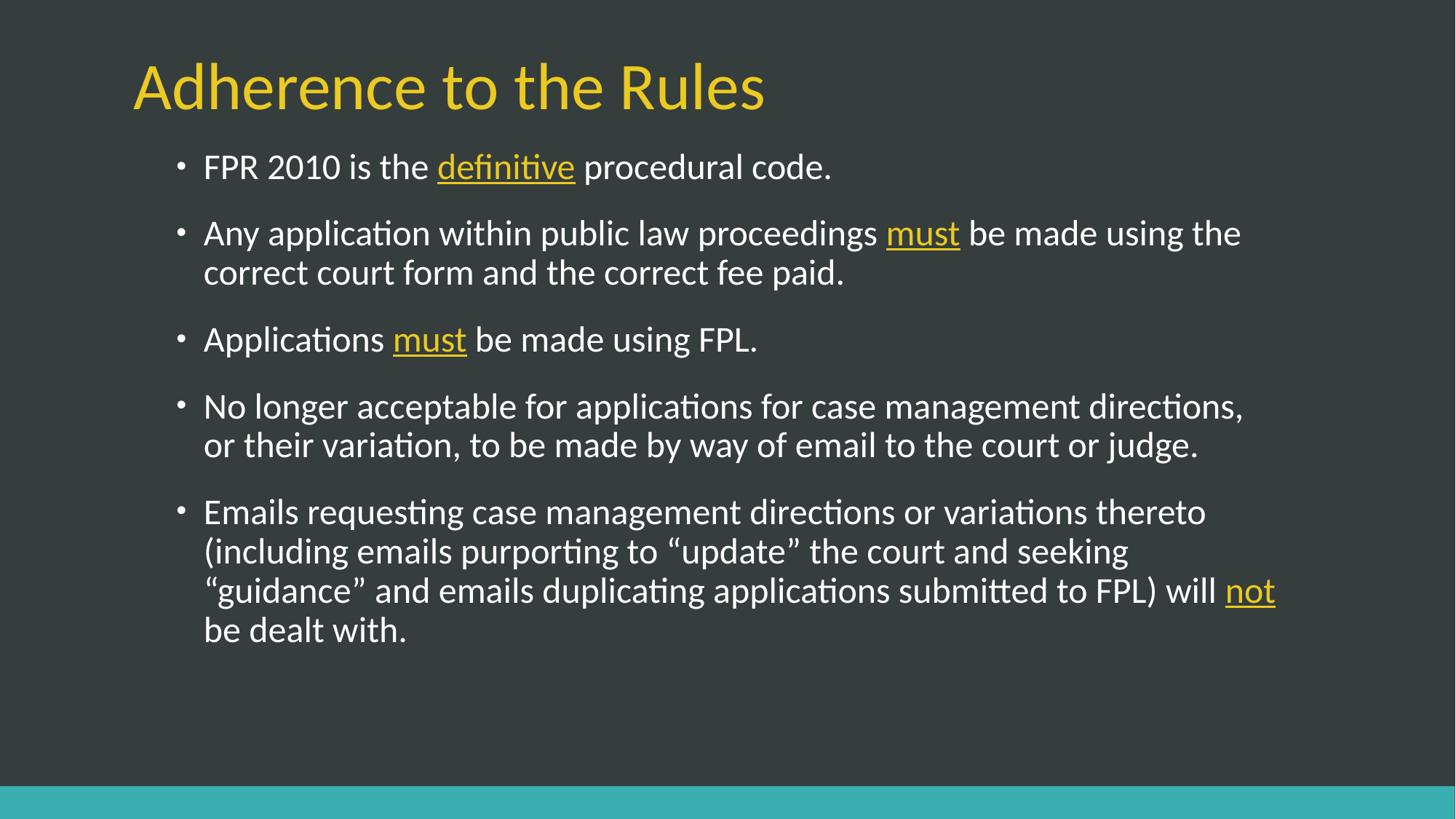

# Adherence to the Rules
FPR 2010 is the definitive procedural code.
Any application within public law proceedings must be made using the correct court form and the correct fee paid.
Applications must be made using FPL.
No longer acceptable for applications for case management directions, or their variation, to be made by way of email to the court or judge.
Emails requesting case management directions or variations thereto (including emails purporting to “update” the court and seeking “guidance” and emails duplicating applications submitted to FPL) will not be dealt with.